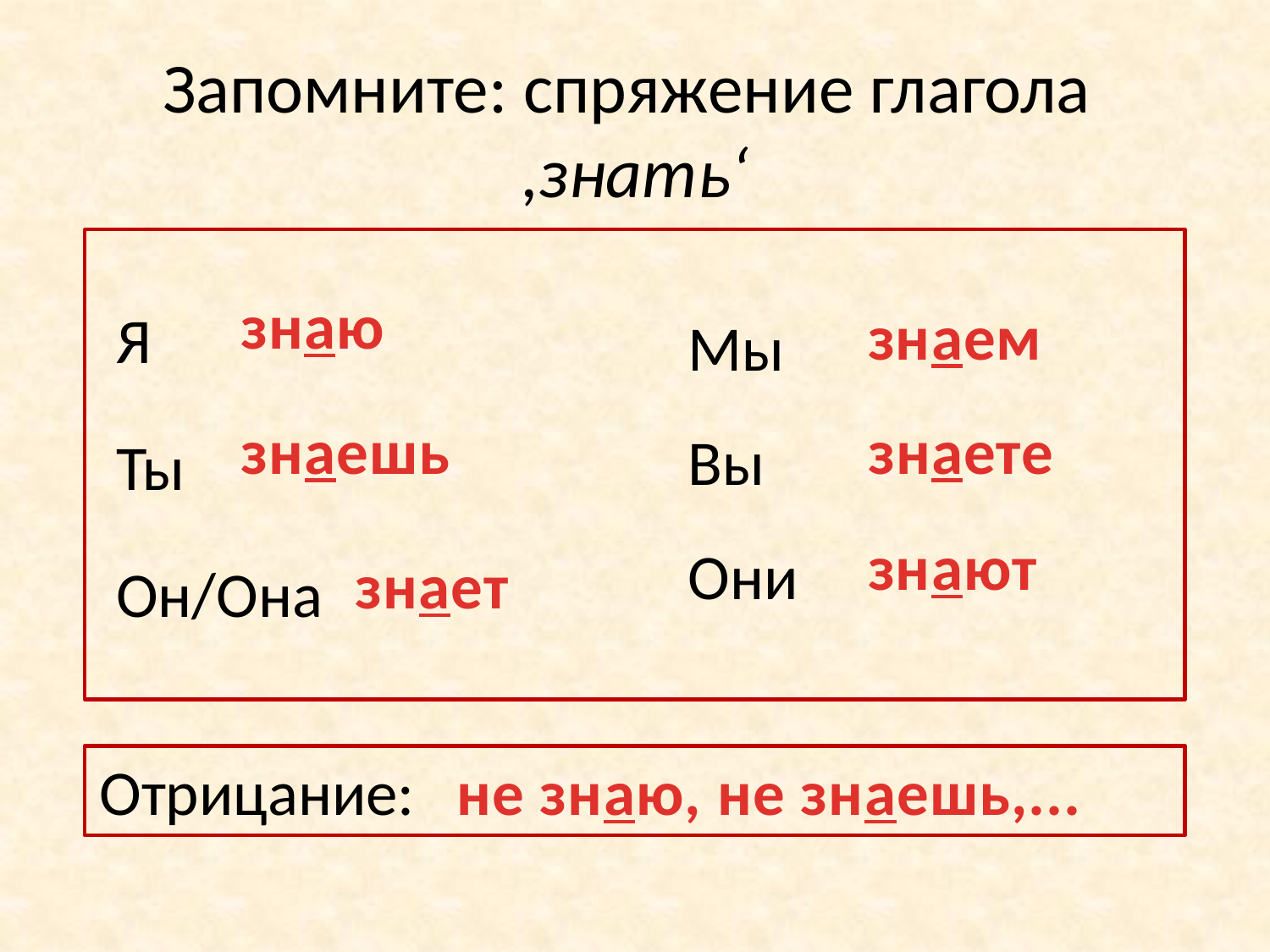

# Запомните: спряжение глагола ,знать‘

Я
Ты
Он/Она
Мы
Вы
Они

знаю
знаем
знаешь
знаете
знают
знает

Отрицание:
не знаю, не знаешь,...